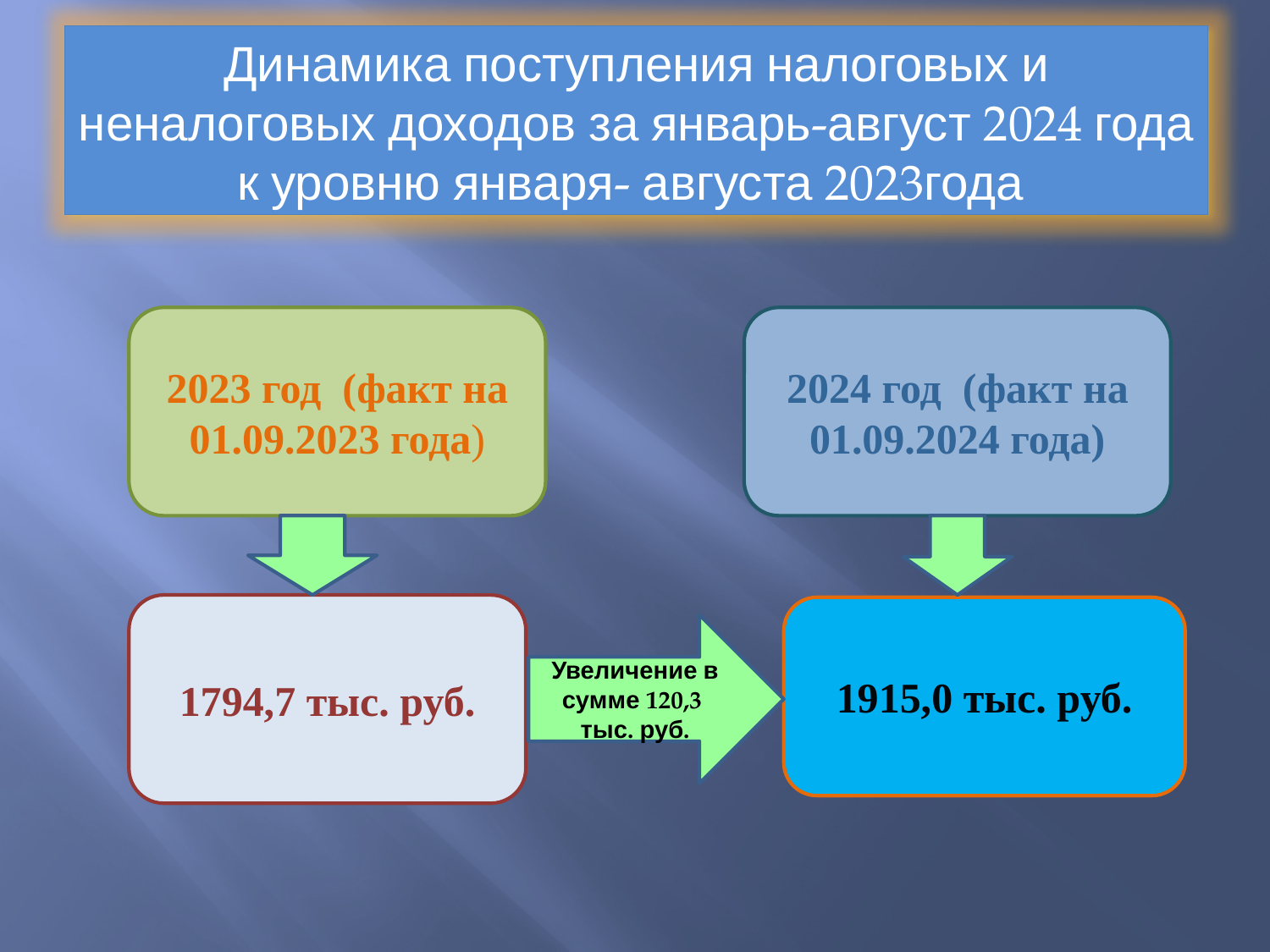

Динамика поступления налоговых и неналоговых доходов за январь-август 2024 года к уровню января- августа 2023года
2023 год  (факт на 01.09.2023 года)
2024 год  (факт на 01.09.2024 года)

1794,7 тыс. руб.
1915,0 тыс. руб.
Увеличение в сумме 120,3  тыс. руб.